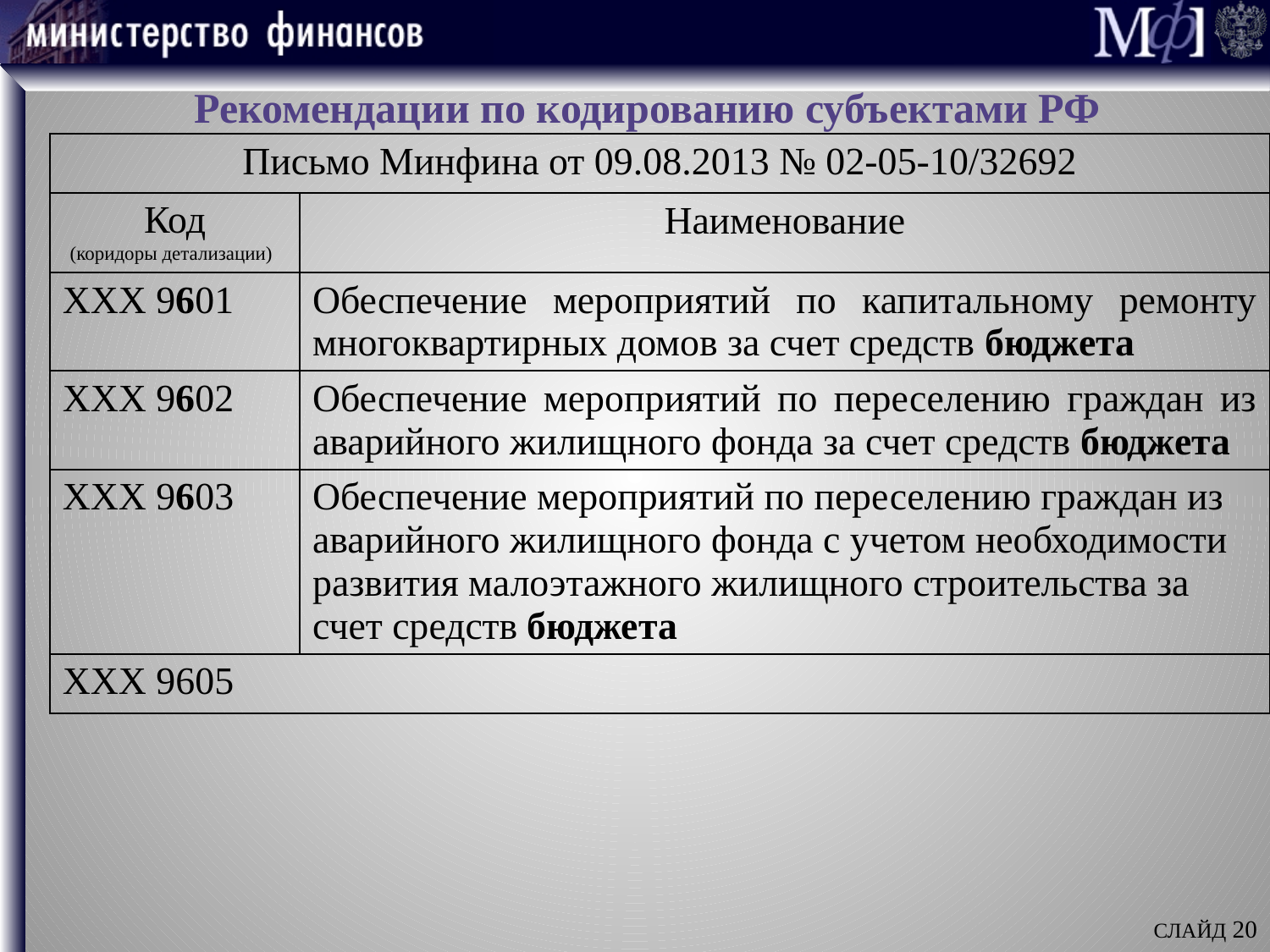

Рекомендации по кодированию субъектами РФ
| Письмо Минфина от 09.08.2013 № 02-05-10/32692 |  |
| --- | --- |
| Код (коридоры детализации) | Наименование |
| ХХХ 9601 | Обеспечение мероприятий по капитальному ремонту многоквартирных домов за счет средств бюджета |
| ХХХ 9602 | Обеспечение мероприятий по переселению граждан из аварийного жилищного фонда за счет средств бюджета |
| ХХХ 9603 | Обеспечение мероприятий по переселению граждан из аварийного жилищного фонда с учетом необходимости развития малоэтажного жилищного строительства за счет средств бюджета |
| ХХХ 9605 |  |
СЛАЙД 20